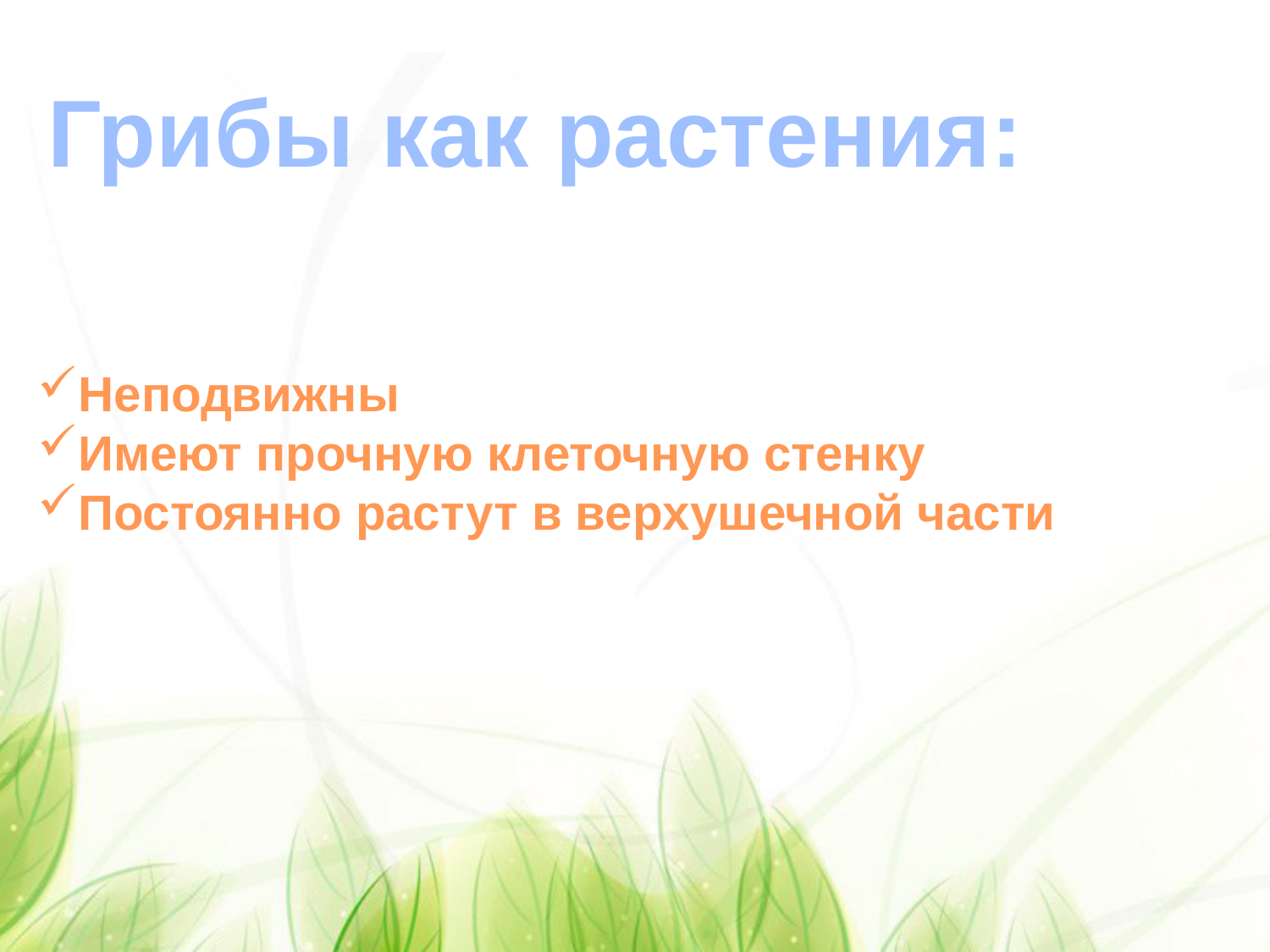

Грибы как растения:
Неподвижны
Имеют прочную клеточную стенку
Постоянно растут в верхушечной части